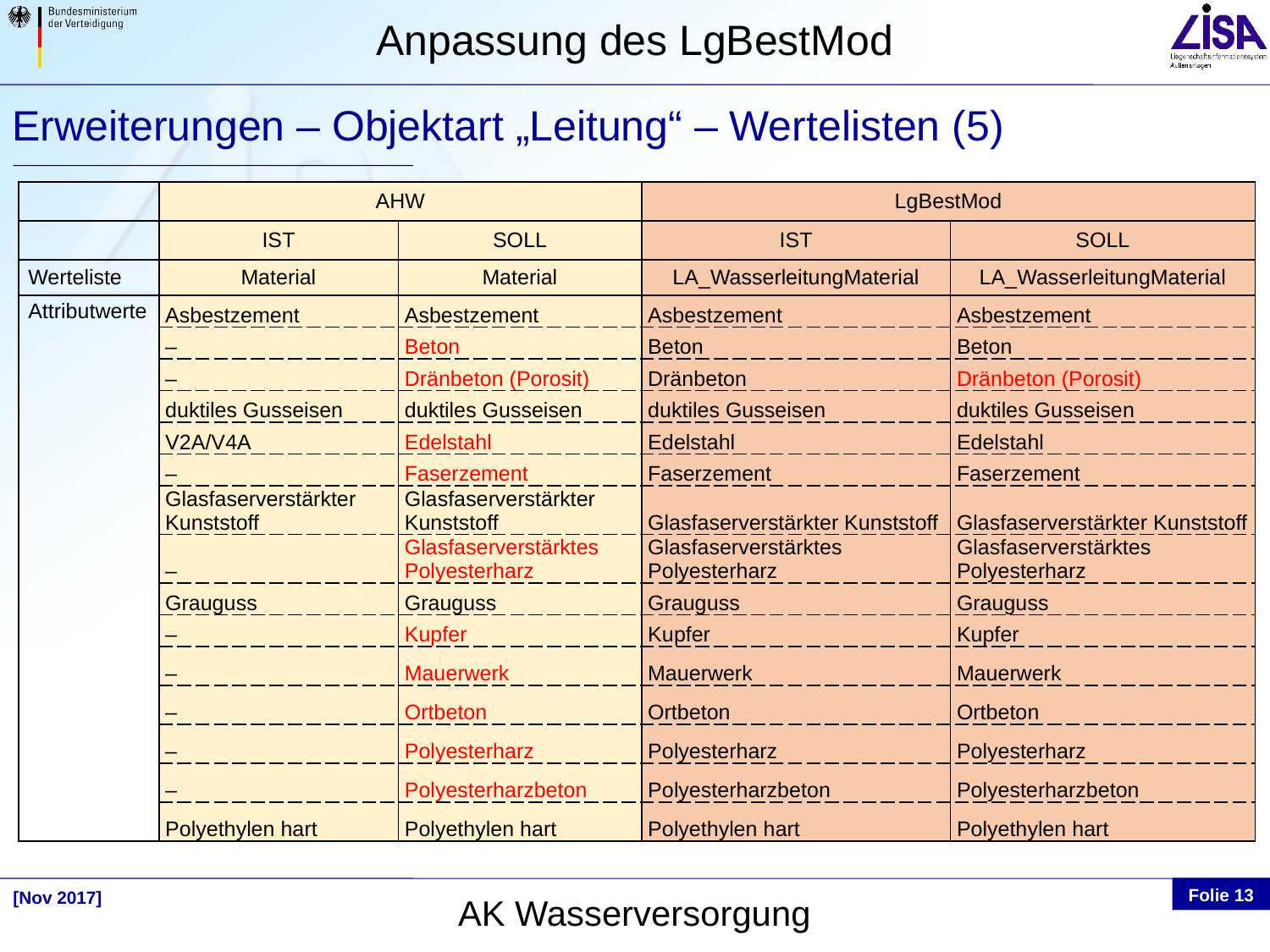

Erweiterungen – Objektart „Leitung“ – Wertelisten (5)

|  | AHW |  | LgBestMod |  |
| --- | --- | --- | --- | --- |
|  | IST | SOLL | IST | SOLL |
| Werteliste | Material | Material | LA\_WasserleitungMaterial | LA\_WasserleitungMaterial |
| Attributwerte | Asbestzement | Asbestzement | Asbestzement | Asbestzement |
|  | – | Beton | Beton | Beton |
|  | – | Dränbeton (Porosit) | Dränbeton | Dränbeton (Porosit) |
|  | duktiles Gusseisen | duktiles Gusseisen | duktiles Gusseisen | duktiles Gusseisen |
|  | V2A/V4A | Edelstahl | Edelstahl | Edelstahl |
|  | – | Faserzement | Faserzement | Faserzement |
|  | Glasfaserverstärkter Kunststoff | Glasfaserverstärkter Kunststoff | Glasfaserverstärkter Kunststoff | Glasfaserverstärkter Kunststoff |
|  | – | Glasfaserverstärktes Polyesterharz | Glasfaserverstärktes Polyesterharz | Glasfaserverstärktes Polyesterharz |
|  | Grauguss | Grauguss | Grauguss | Grauguss |
|  | – | Kupfer | Kupfer | Kupfer |
|  | – | Mauerwerk | Mauerwerk | Mauerwerk |
|  | – | Ortbeton | Ortbeton | Ortbeton |
|  | – | Polyesterharz | Polyesterharz | Polyesterharz |
|  | – | Polyesterharzbeton | Polyesterharzbeton | Polyesterharzbeton |
|  | Polyethylen hart | Polyethylen hart | Polyethylen hart | Polyethylen hart |